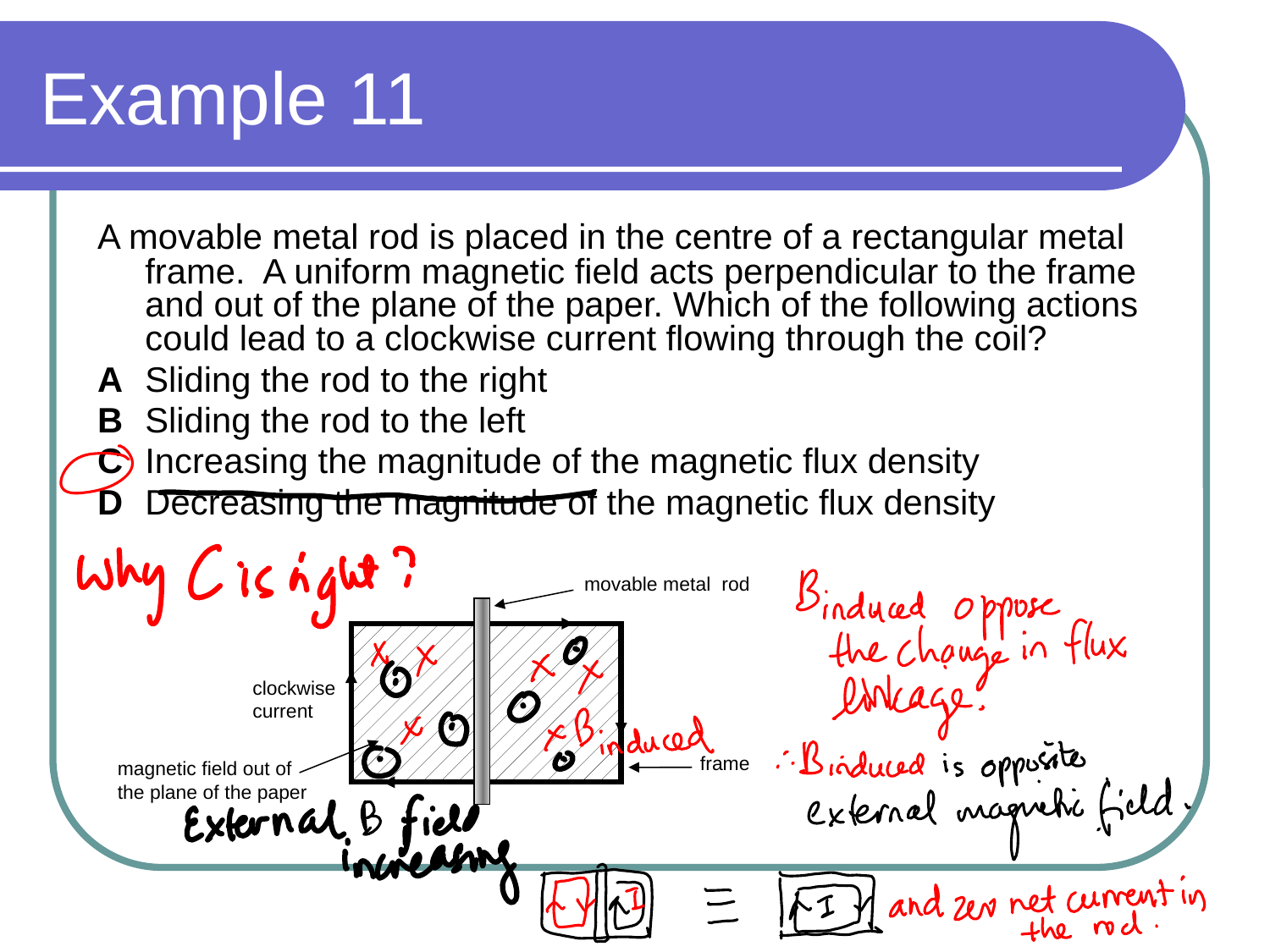

# Example 11
A movable metal rod is placed in the centre of a rectangular metal frame.  A uniform magnetic field acts perpendicular to the frame and out of the plane of the paper. Which of the following actions could lead to a clockwise current flowing through the coil?
A	Sliding the rod to the right
B	Sliding the rod to the left
C	Increasing the magnitude of the magnetic flux density
D	Decreasing the magnitude of the magnetic flux density
movable metal  rod

clockwise
current

frame
magnetic field out of the plane of the paper